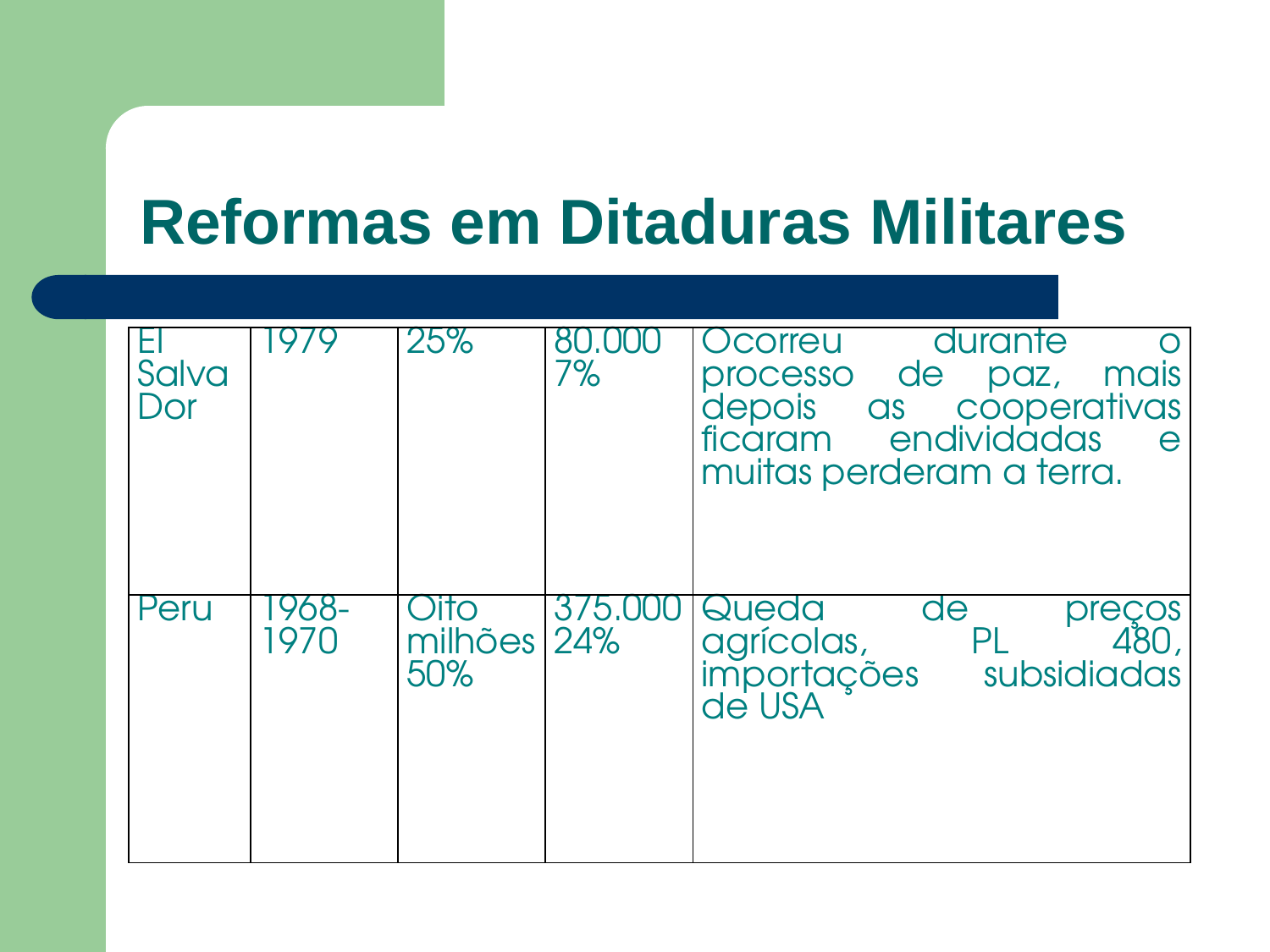

# Reformas em Ditaduras Militares
| El Salva Dor | 1979 | 25% | 80.000 7% | Ocorreu durante o processo de paz, mais depois as cooperativas ficaram endividadas e muitas perderam a terra. |
| --- | --- | --- | --- | --- |
| Peru | 1968-1970 | Oito milhões 50% | 375.000 24% | Queda de preços agrícolas, PL 480, importações subsidiadas de USA |